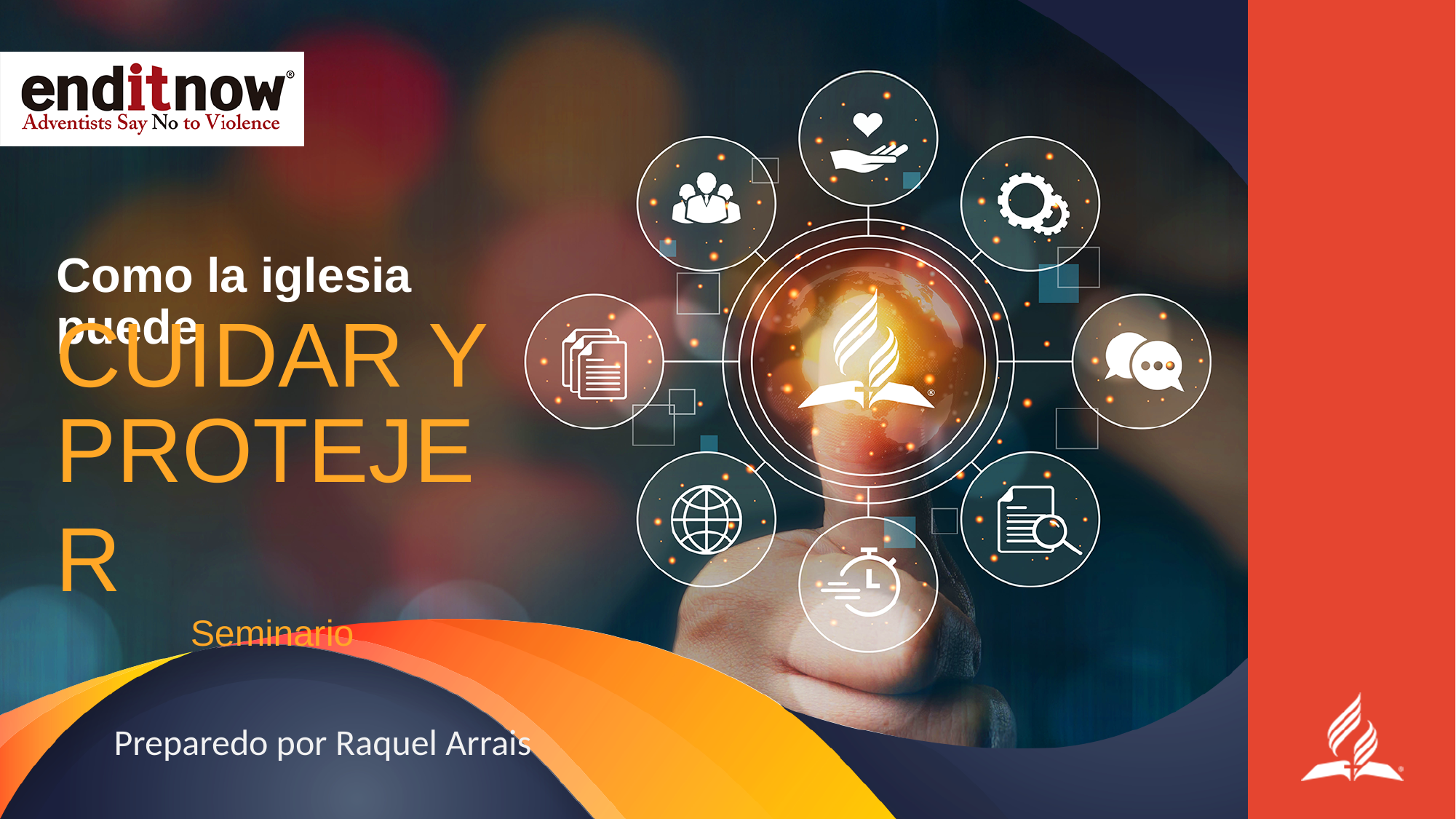

Como la iglesia puede
CUIDAR Y
PROTEJER
Seminario
Preparedo por Raquel Arrais